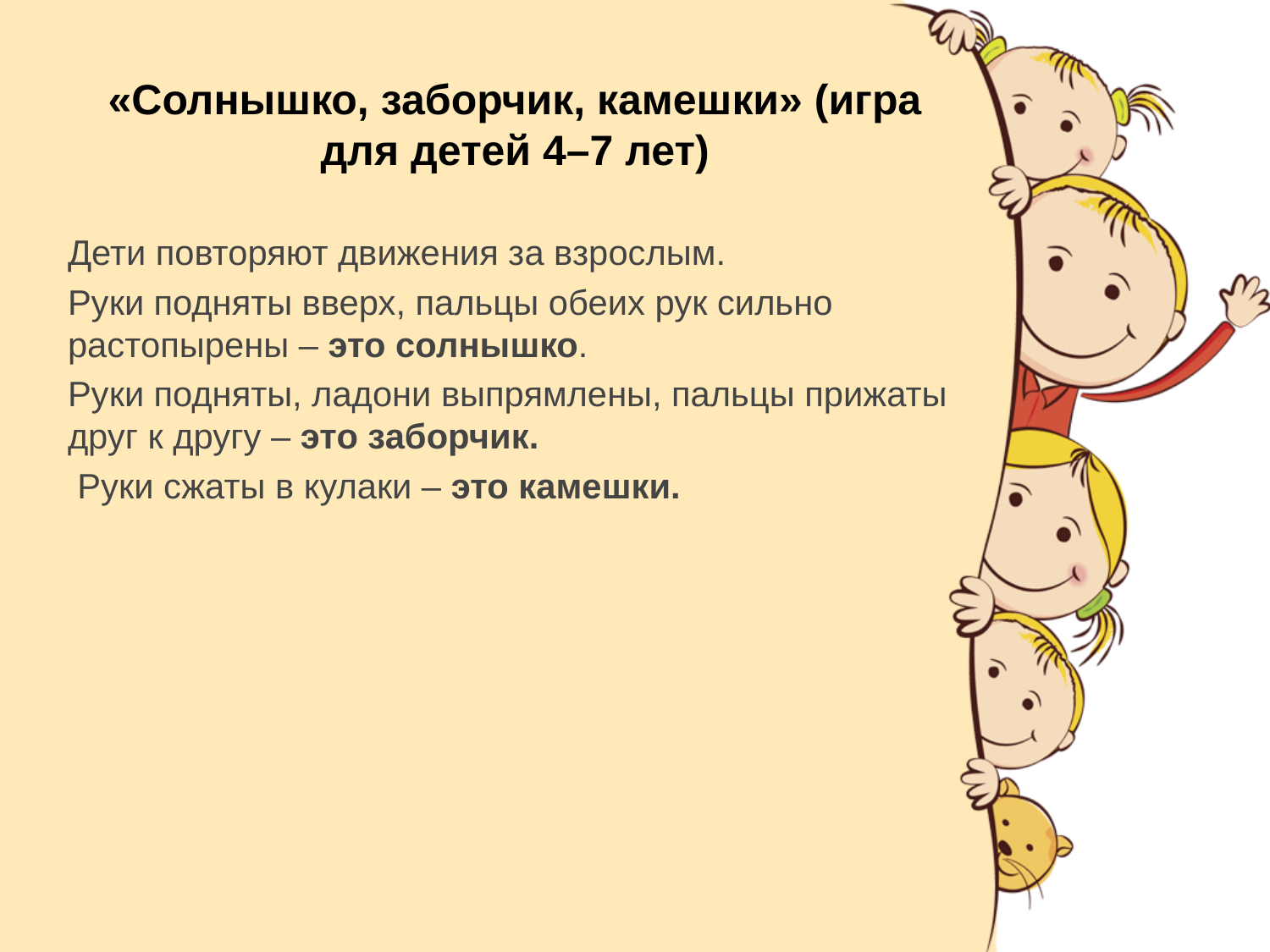

#
«Солнышко, заборчик, камешки» (игра для детей 4–7 лет)

Дети повторяют движения за взрослым.
Руки подняты вверх, пальцы обеих рук сильно растопырены – это солнышко.
Руки подняты, ладони выпрямлены, пальцы прижаты друг к другу – это заборчик.
 Руки сжаты в кулаки – это камешки.